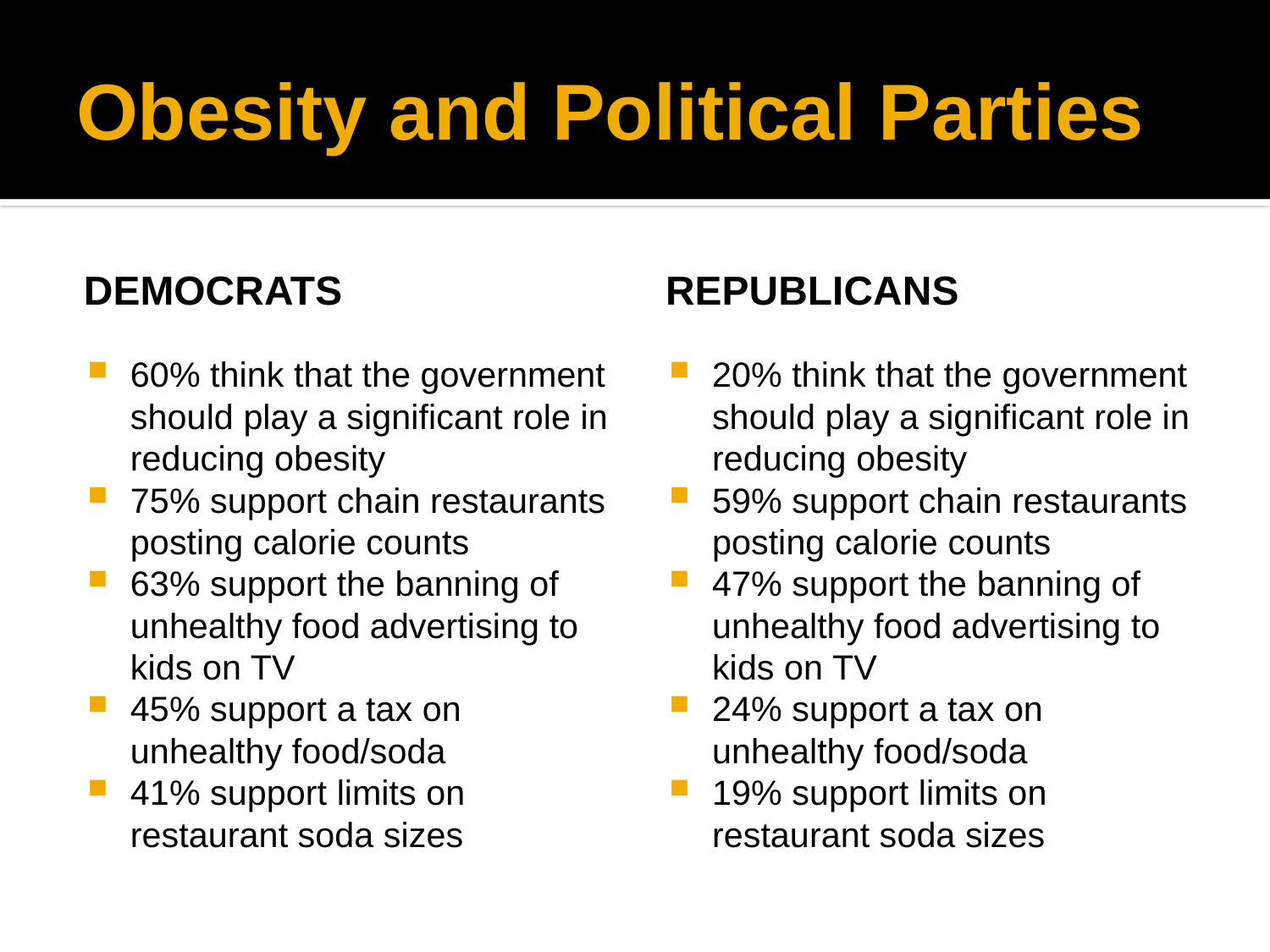

# Obesity and Political Parties
Democrats
Republicans
60% think that the government should play a significant role in reducing obesity
75% support chain restaurants posting calorie counts
63% support the banning of unhealthy food advertising to kids on TV
45% support a tax on unhealthy food/soda
41% support limits on restaurant soda sizes
20% think that the government should play a significant role in reducing obesity
59% support chain restaurants posting calorie counts
47% support the banning of unhealthy food advertising to kids on TV
24% support a tax on unhealthy food/soda
19% support limits on restaurant soda sizes